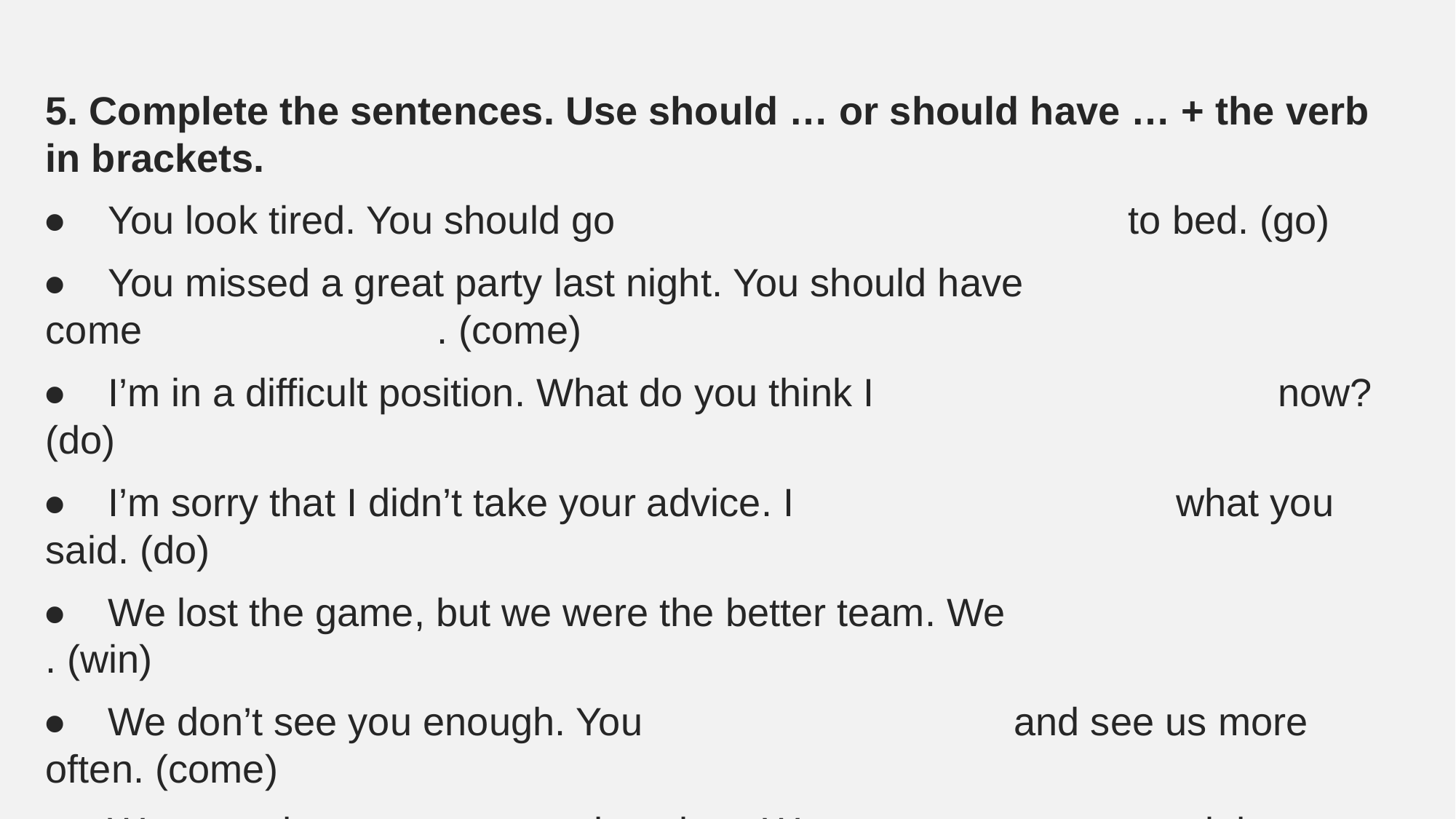

#
5. Complete the sentences. Use should … or should have … + the verb in brackets.
⦁    You look tired. You should go                                               to bed. (go)
⦁    You missed a great party last night. You should have come                           . (come)
⦁    I’m in a difficult position. What do you think I                                     now? (do)
⦁    I’m sorry that I didn’t take your advice. I                                   what you said. (do)
⦁    We lost the game, but we were the better team. We                                     . (win)
⦁    We don’t see you enough. You                                  and see us more often. (come)
⦁    We went the wrong way and got lost. We                                  right, not left. (turn)
⦁    My exam results weren’t good. I                                                better. (do)